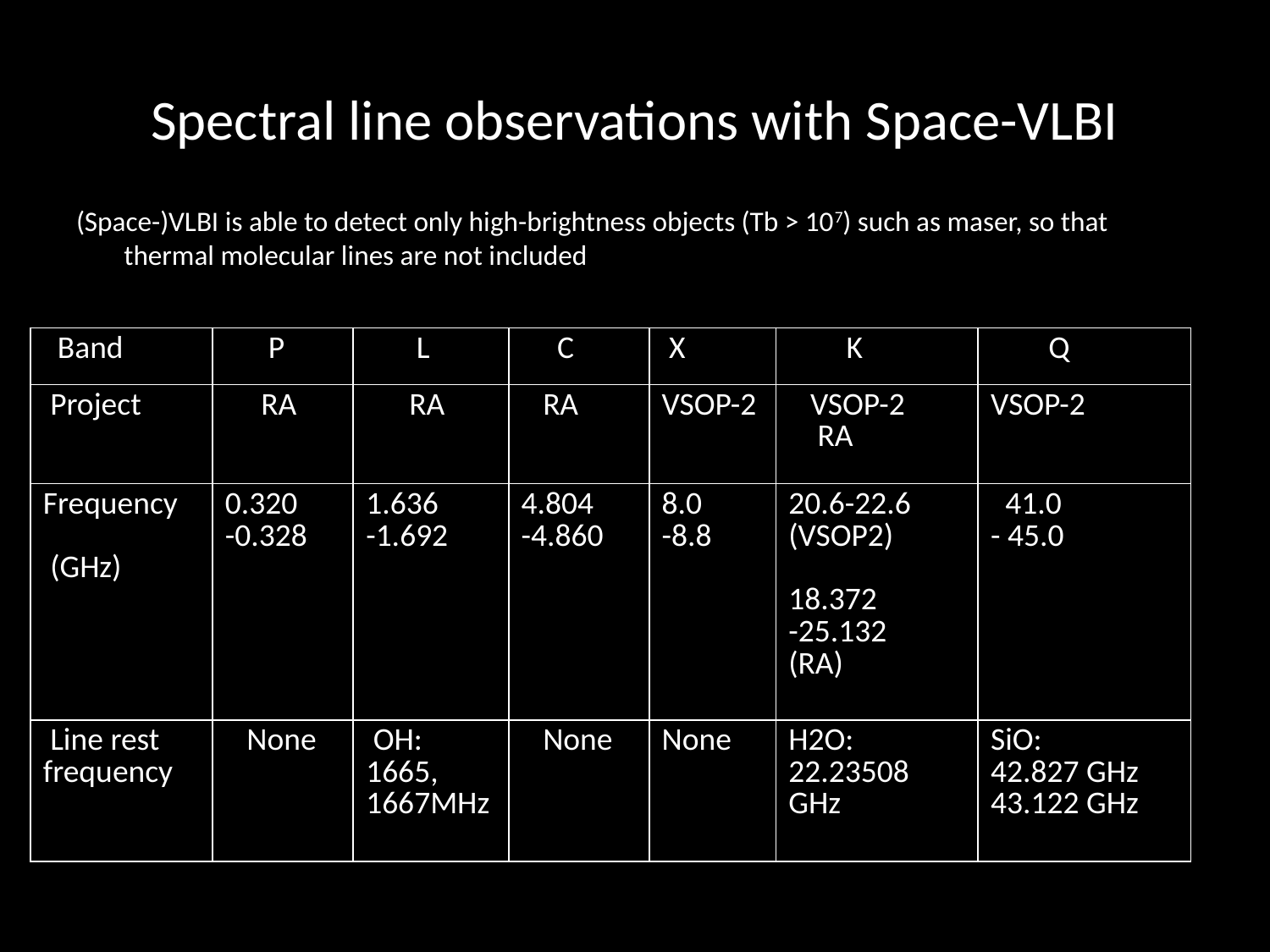

# Spectral line observations with Space-VLBI
(Space-)VLBI is able to detect only high-brightness objects (Tb > 107) such as maser, so that thermal molecular lines are not included

| Band | P | L | C | X | K | Q |
| --- | --- | --- | --- | --- | --- | --- |
| Project | RA | RA | RA | VSOP-2 | VSOP-2 RA | VSOP-2 |
| Frequency (GHz) | 0.320 -0.328 | 1.636 -1.692 | 4.804 -4.860 | 8.0 -8.8 | 20.6-22.6 (VSOP2) 18.372 -25.132 (RA) | 41.0 - 45.0 |
| Line rest frequency | None | OH: 1665, 1667MHz | None | None | H2O: 22.23508 GHz | SiO: 42.827 GHz 43.122 GHz |